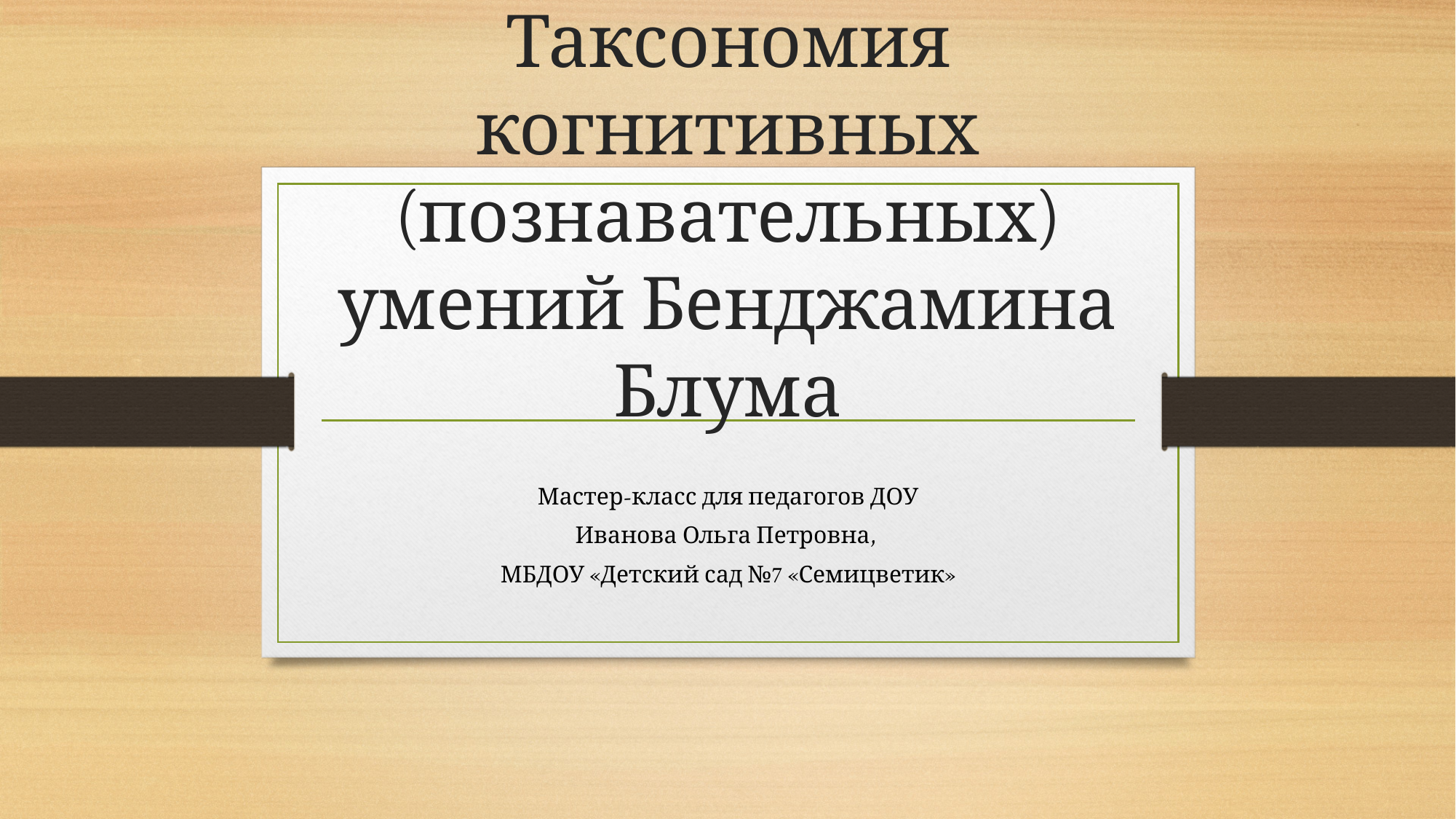

# Таксономия когнитивных (познавательных) умений Бенджамина Блума

Мастер-класс для педагогов ДОУ
Иванова Ольга Петровна,
МБДОУ «Детский сад №7 «Семицветик»